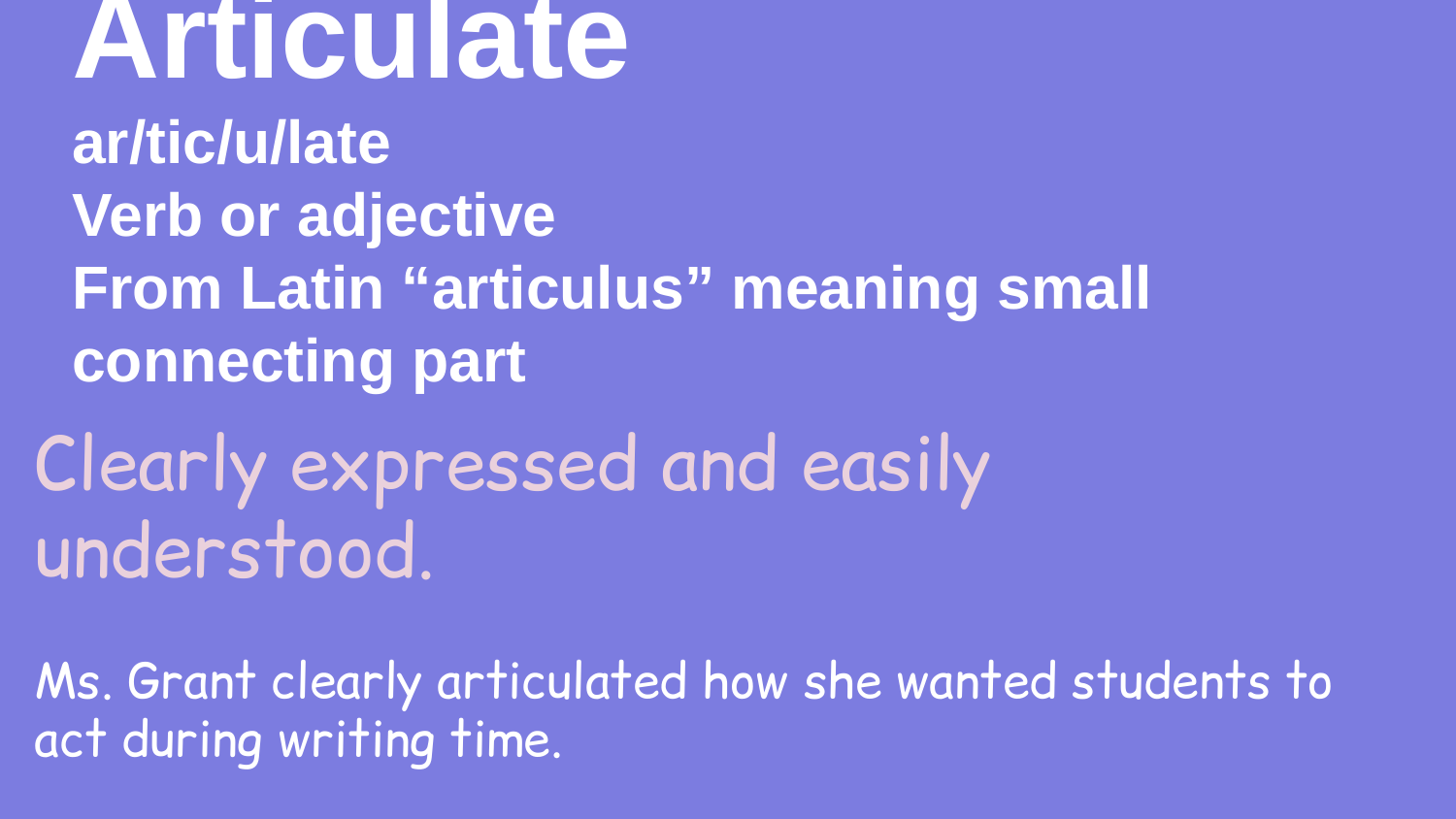

# Articulate
ar/tic/u/late
Verb or adjective
From Latin “articulus” meaning small connecting part
Clearly expressed and easily understood.

Ms. Grant clearly articulated how she wanted students to act during writing time.